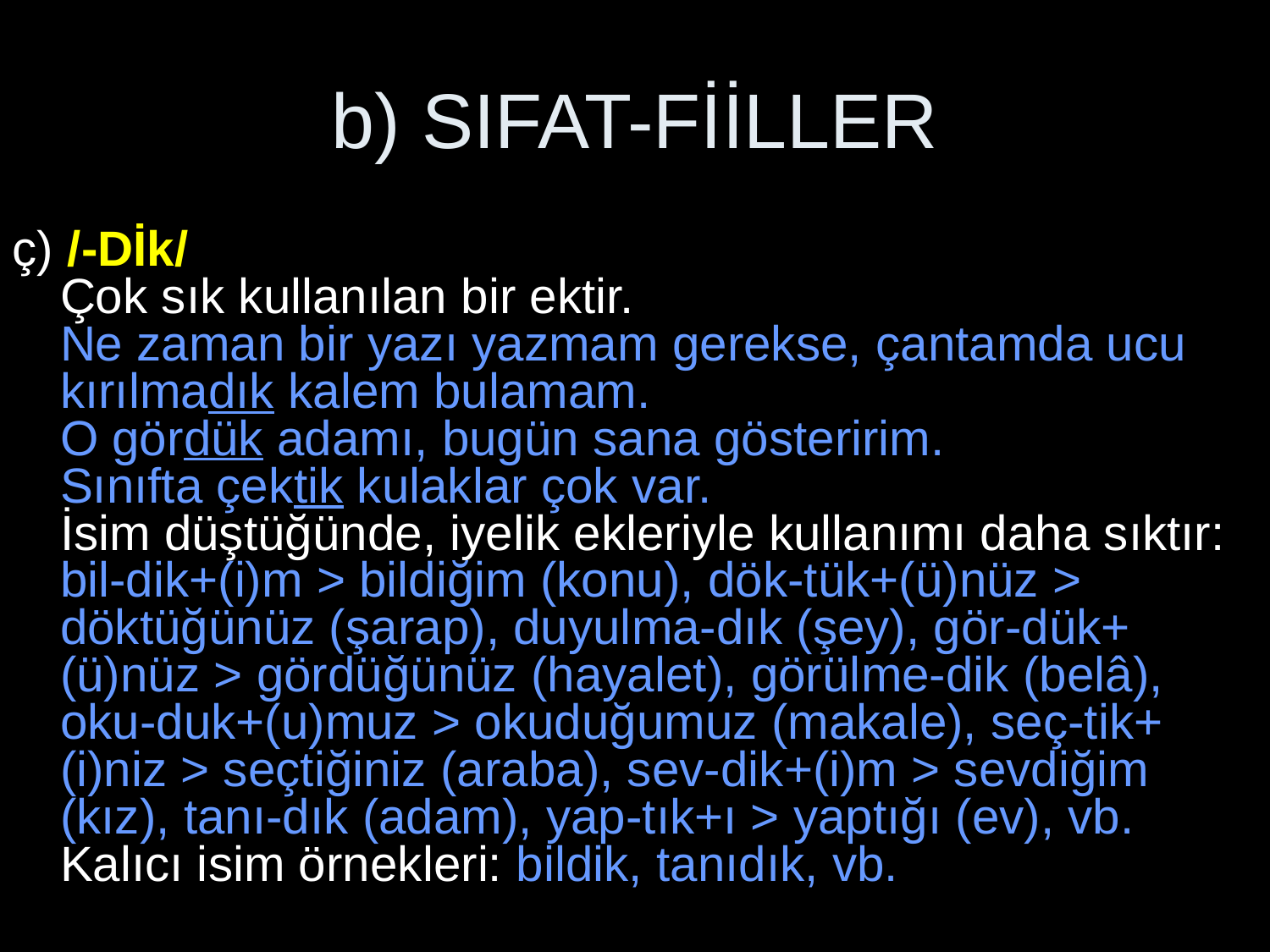

# b) SIFAT-FİİLLER
ç) /-Dİk/
Çok sık kullanılan bir ektir.
Ne zaman bir yazı yazmam gerekse, çantamda ucu kırılmadık kalem bulamam.
O gördük adamı, bugün sana gösteririm.
Sınıfta çektik kulaklar çok var.
İsim düştüğünde, iyelik ekleriyle kullanımı daha sıktır:
bil-dik+(i)m > bildiğim (konu), dök-tük+(ü)nüz > döktüğünüz (şarap), duyulma-dık (şey), gör-dük+(ü)nüz > gördüğünüz (hayalet), görülme-dik (belâ), oku-duk+(u)muz > okuduğumuz (makale), seç-tik+(i)niz > seçtiğiniz (araba), sev-dik+(i)m > sevdiğim (kız), tanı-dık (adam), yap-tık+ı > yaptığı (ev), vb.
Kalıcı isim örnekleri: bildik, tanıdık, vb.